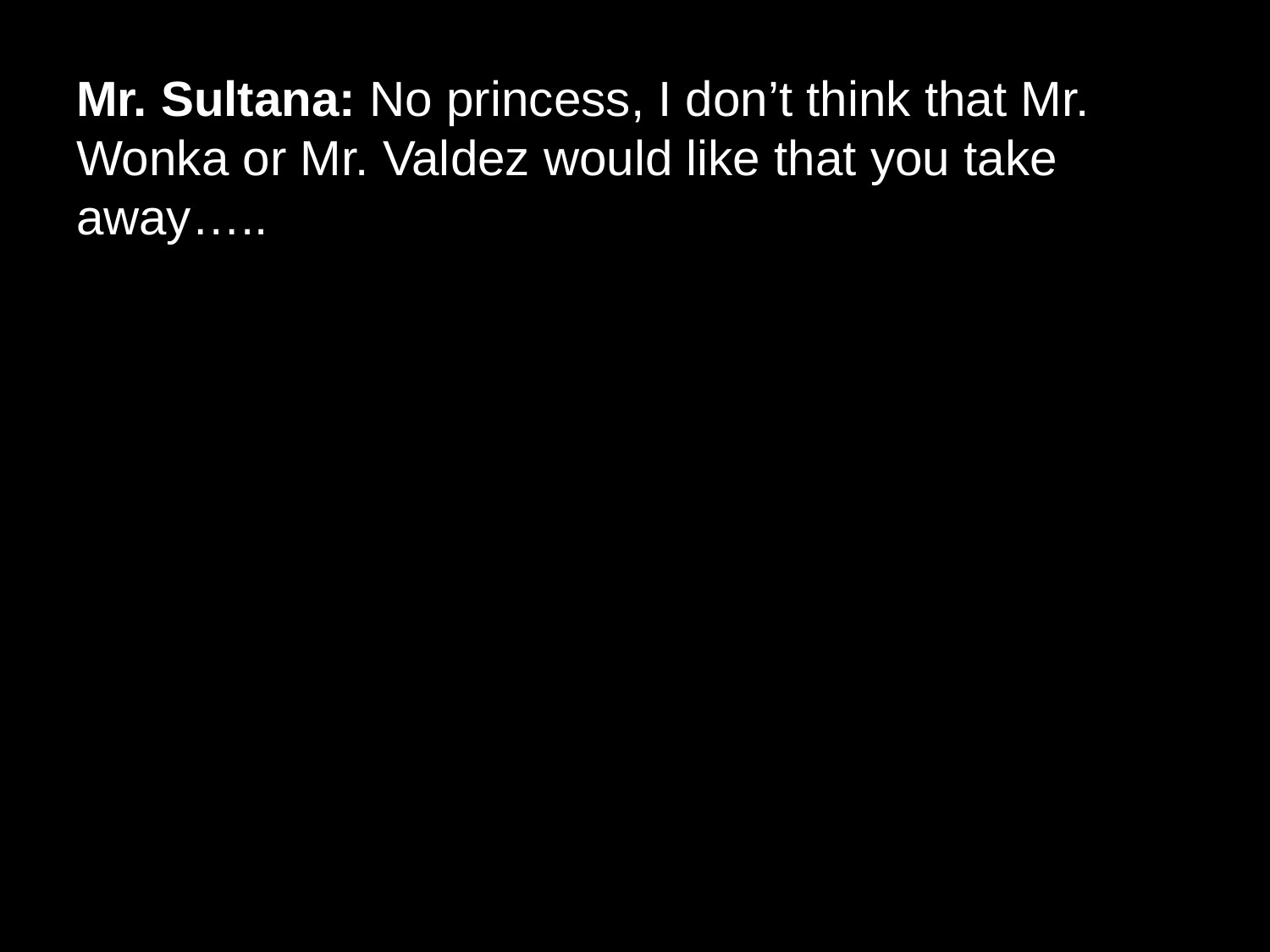

# Mr. Sultana: No princess, I don’t think that Mr. Wonka or Mr. Valdez would like that you take away…..